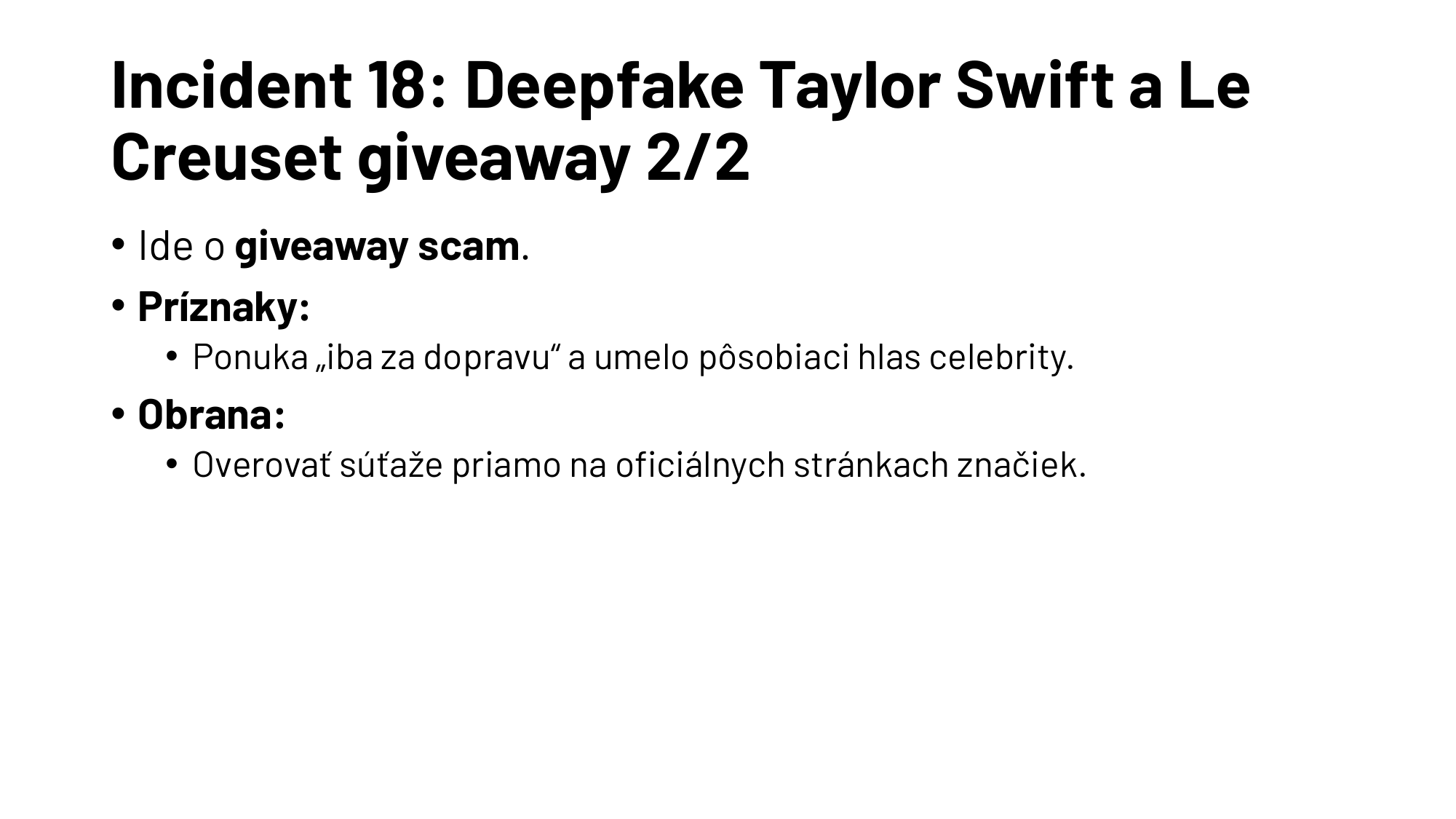

# Incident 18: Deepfake Taylor Swift a Le Creuset giveaway 2/2
Ide o giveaway scam.
Príznaky:
Ponuka „iba za dopravu“ a umelo pôsobiaci hlas celebrity.
Obrana:
Overovať súťaže priamo na oficiálnych stránkach značiek.